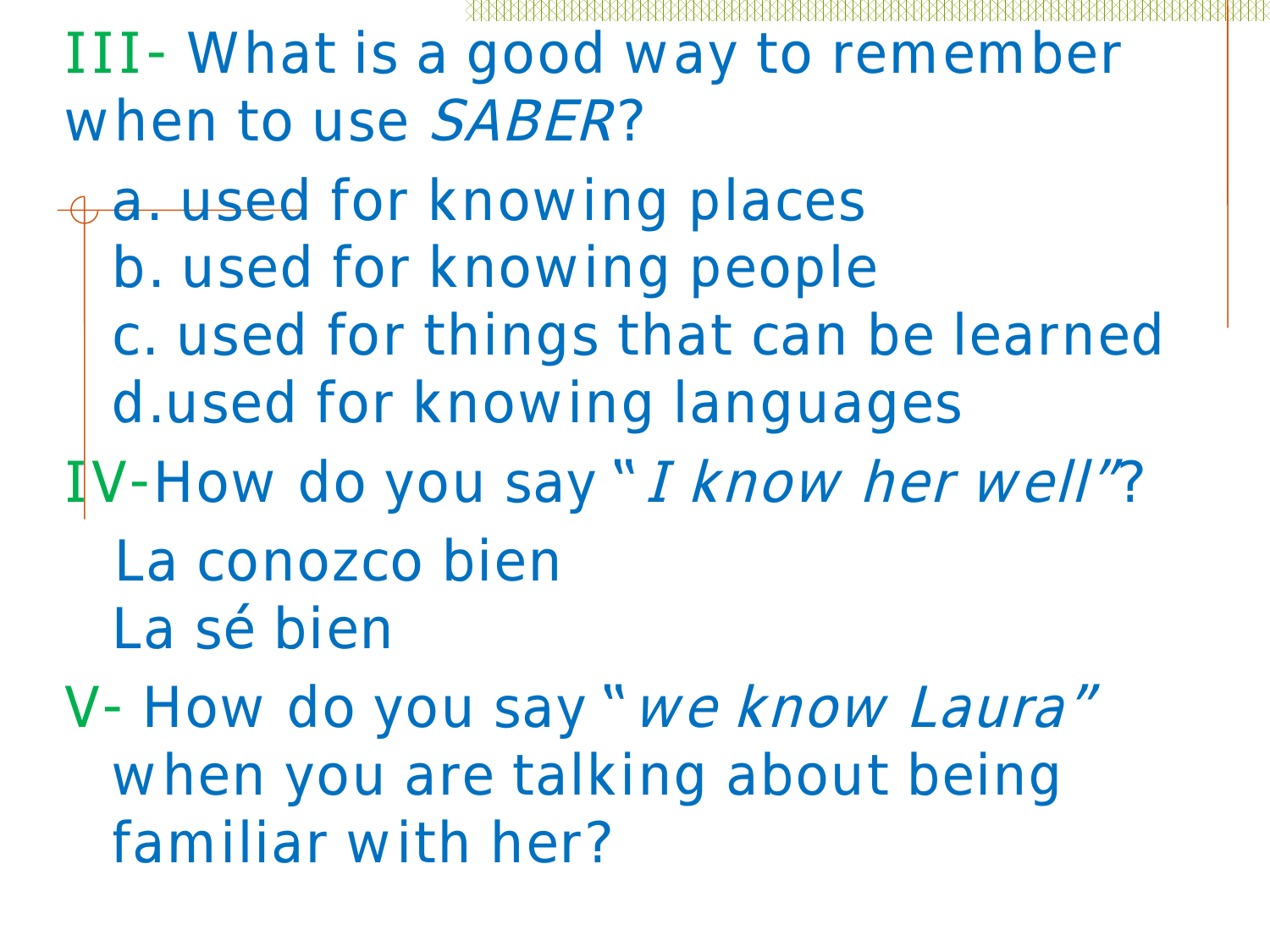

III- What is a good way to remember when to use SABER?
	a. used for knowing places
b. used for knowing people
c. used for things that can be learned
d.used for knowing languages
IV-How do you say “I know her well”?
   La conozco bien
La sé bien
V- How do you say “we know Laura” when you are talking about being familiar with her?